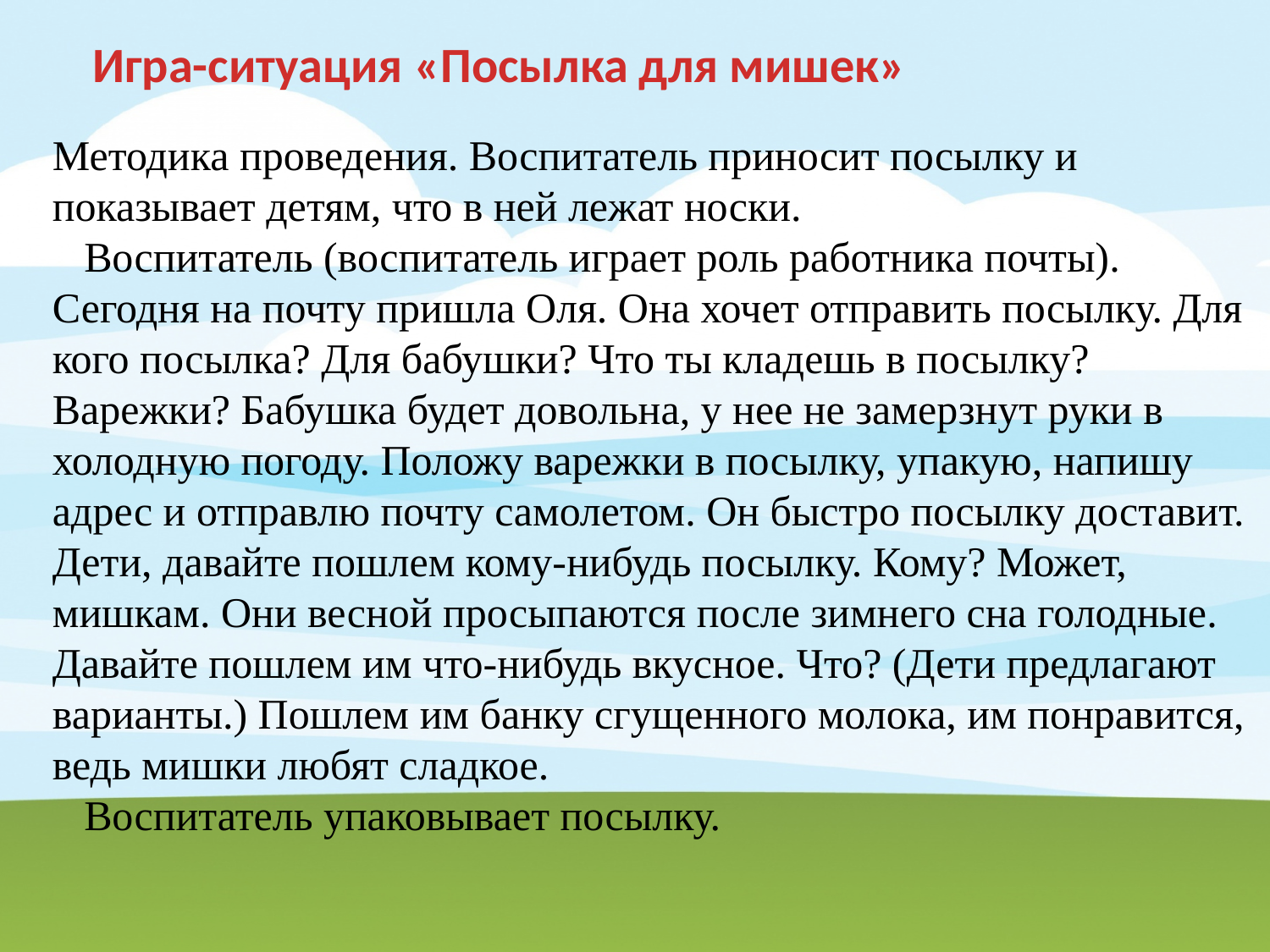

Игра-ситуация «Посылка для мишек»
Методика проведения. Воспитатель приносит посылку и показывает детям, что в ней лежат носки.
   Воспитатель (воспитатель играет роль работника почты). Сегодня на почту пришла Оля. Она хочет отправить посылку. Для кого посылка? Для бабушки? Что ты кладешь в посылку? Варежки? Бабушка будет довольна, у нее не замерзнут руки в холодную погоду. Положу варежки в посылку, упакую, напишу адрес и отправлю почту самолетом. Он быстро посылку доставит. Дети, давайте пошлем кому-нибудь посылку. Кому? Может, мишкам. Они весной просыпаются после зимнего сна голодные. Давайте пошлем им что-нибудь вкусное. Что? (Дети предлагают варианты.) Пошлем им банку сгущенного молока, им понравится, ведь мишки любят сладкое.
   Воспитатель упаковывает посылку.